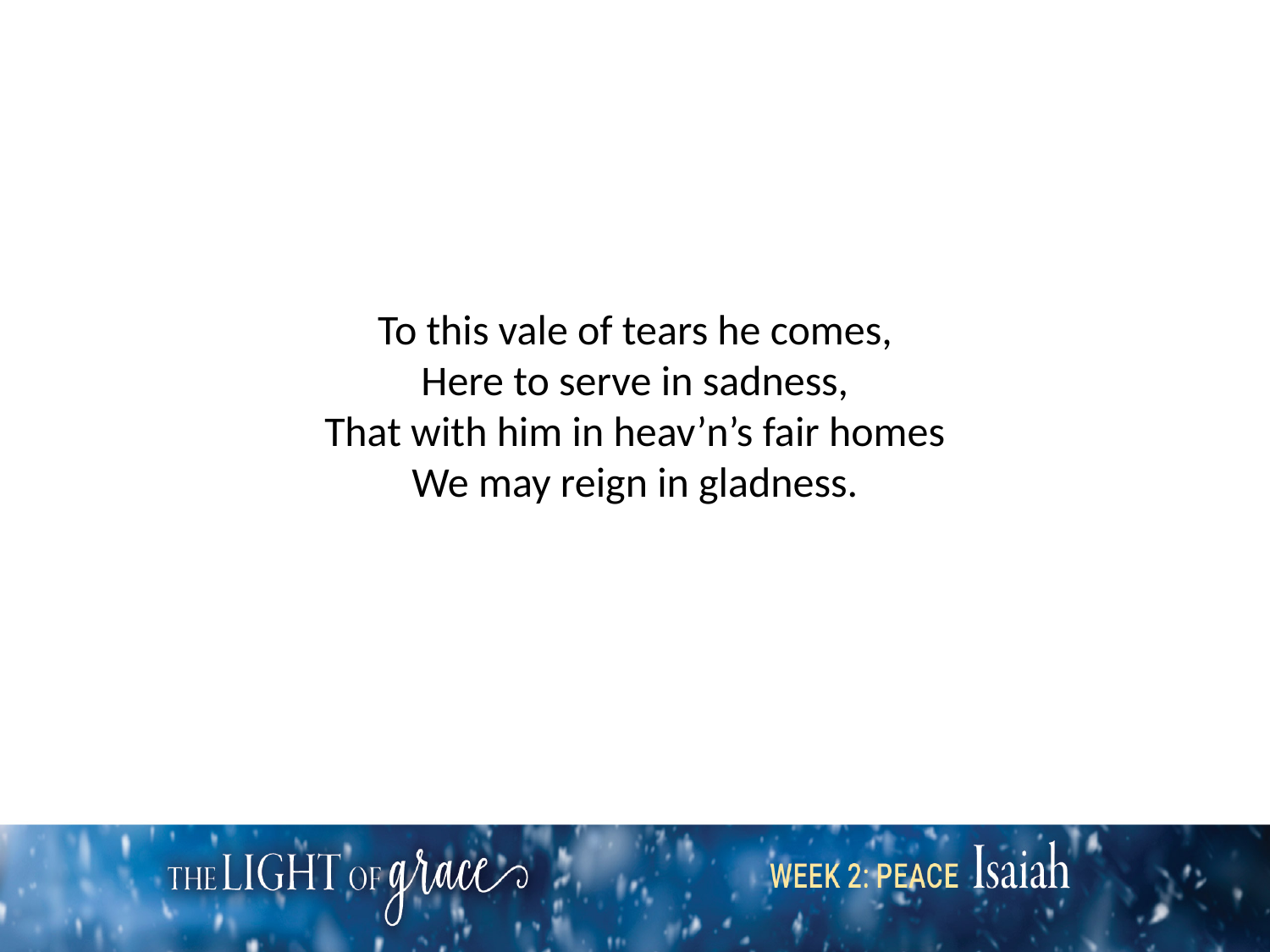

To this vale of tears he comes,
Here to serve in sadness,
That with him in heav’n’s fair homes
We may reign in gladness.